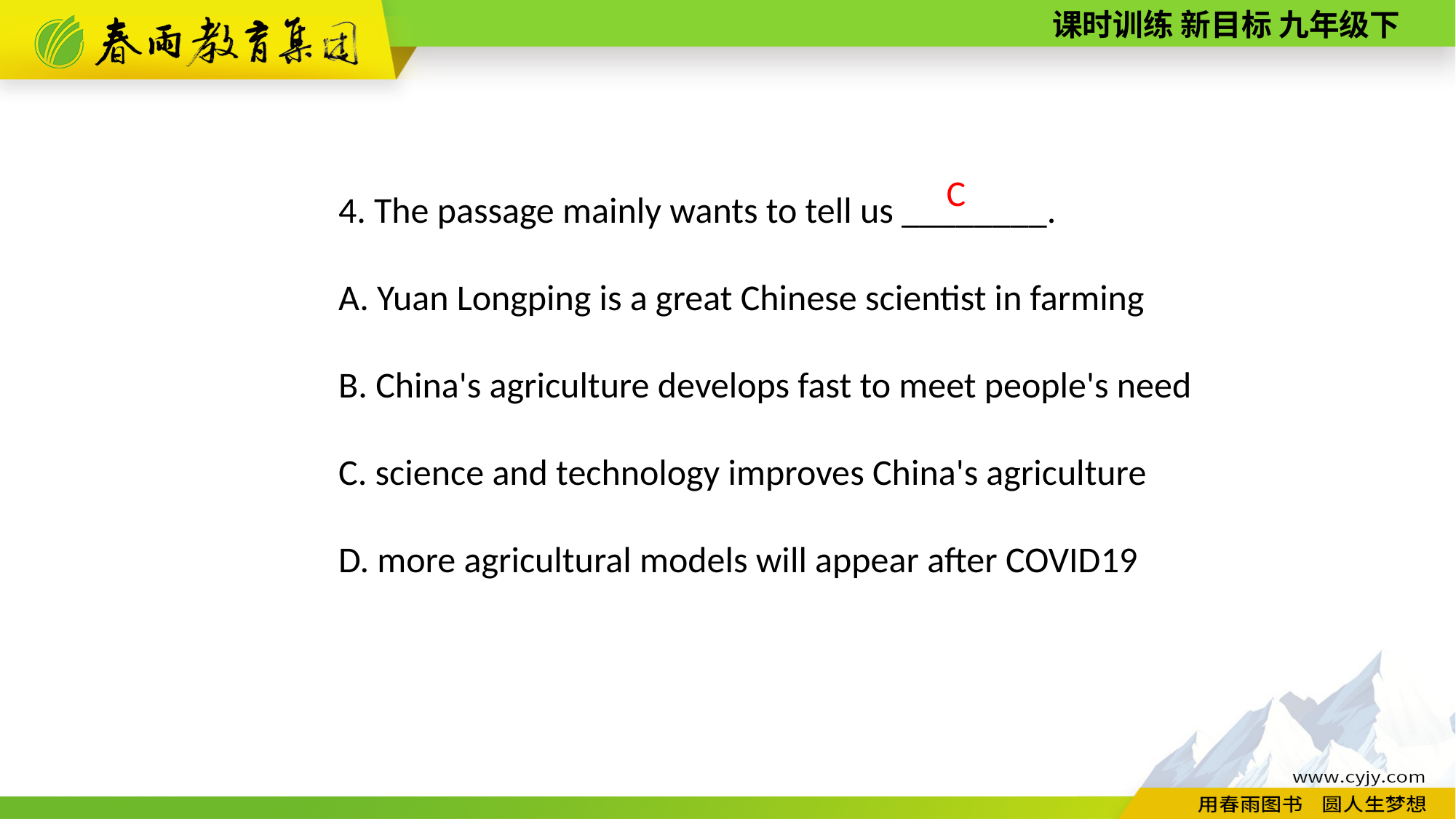

4. The passage mainly wants to tell us ________.
A. Yuan Longping is a great Chinese scientist in farming
B. China's agriculture develops fast to meet people's need
C. science and technology improves China's agriculture
D. more agricultural models will appear after COVID­19
C